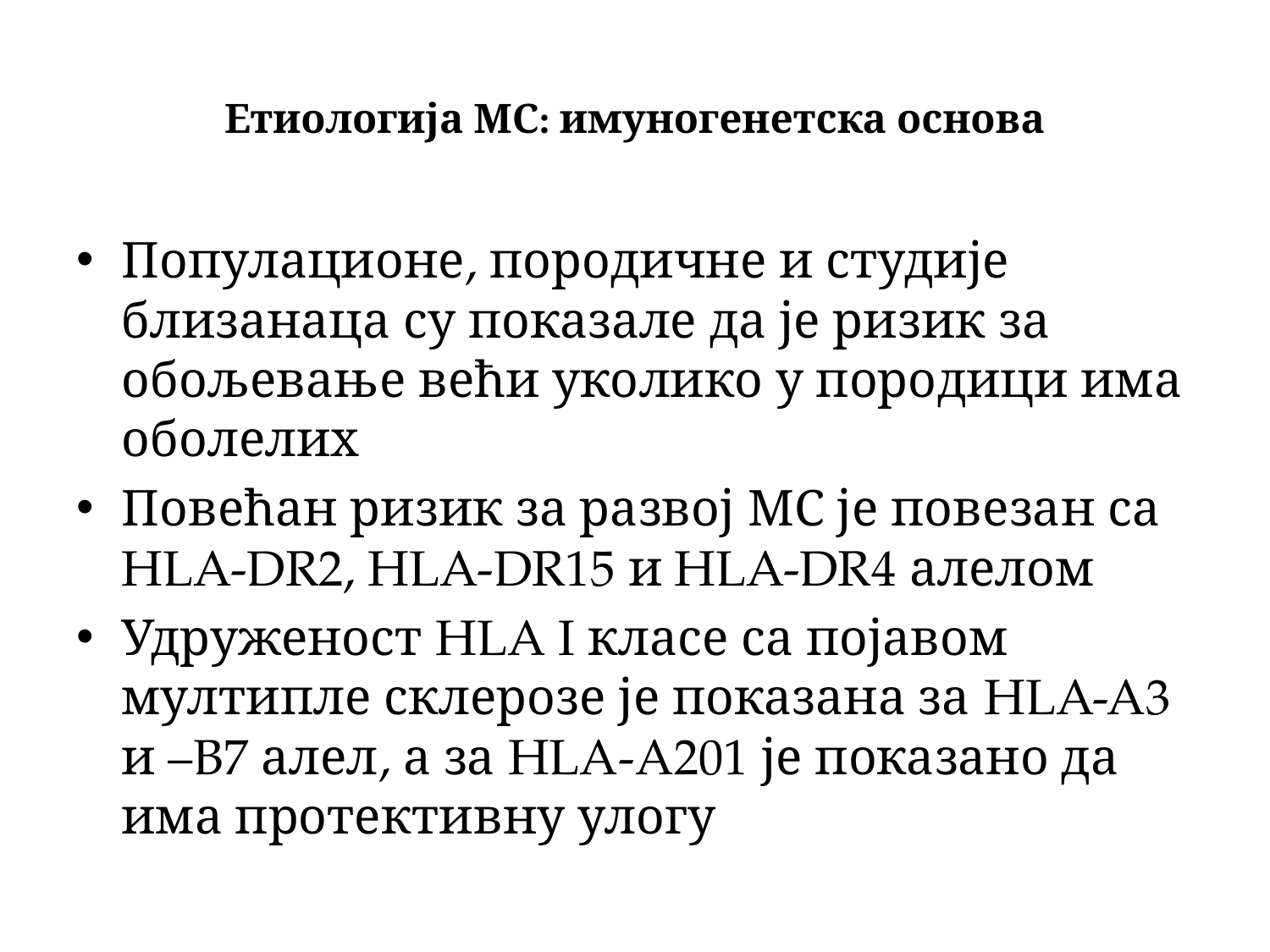

# Етиологија МС: имуногенетска основа
Популационе, породичне и студије близанаца су показале да је ризик за обољевање већи уколико у породици има оболелих
Повећан ризик за развој МС је повезан са  HLA-DR2, HLA-DR15 и HLA-DR4 алелом
Удруженост HLA I класе са појавом мултипле склерозе је показана за HLA-A3 и –B7 алел, а за HLA-A201 је показано да има протективну улогу